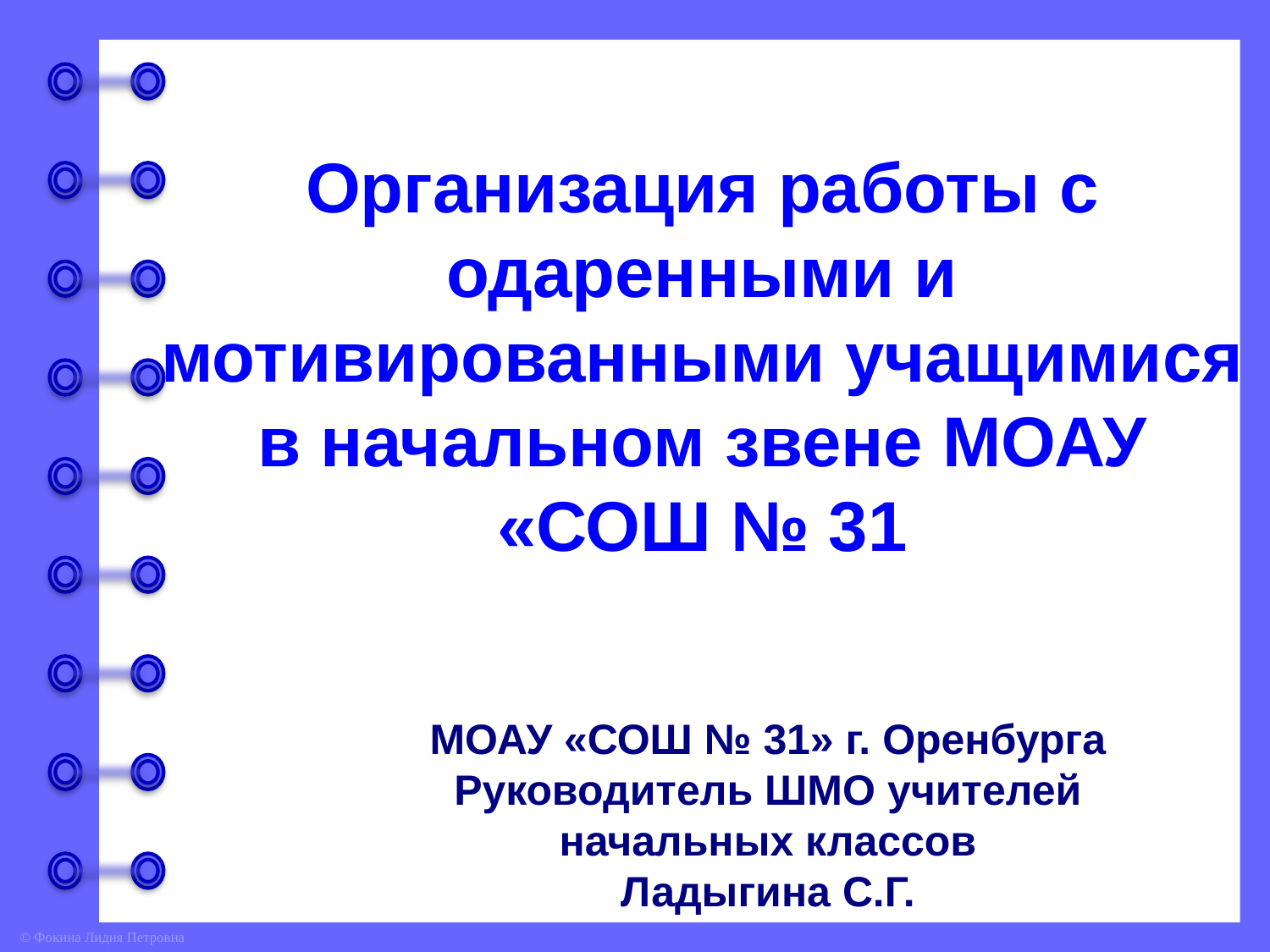

Организация работы с одаренными и мотивированными учащимися в начальном звене МОАУ «СОШ № 31
МОАУ «СОШ № 31» г. Оренбурга
Руководитель ШМО учителей начальных классов
Ладыгина С.Г.